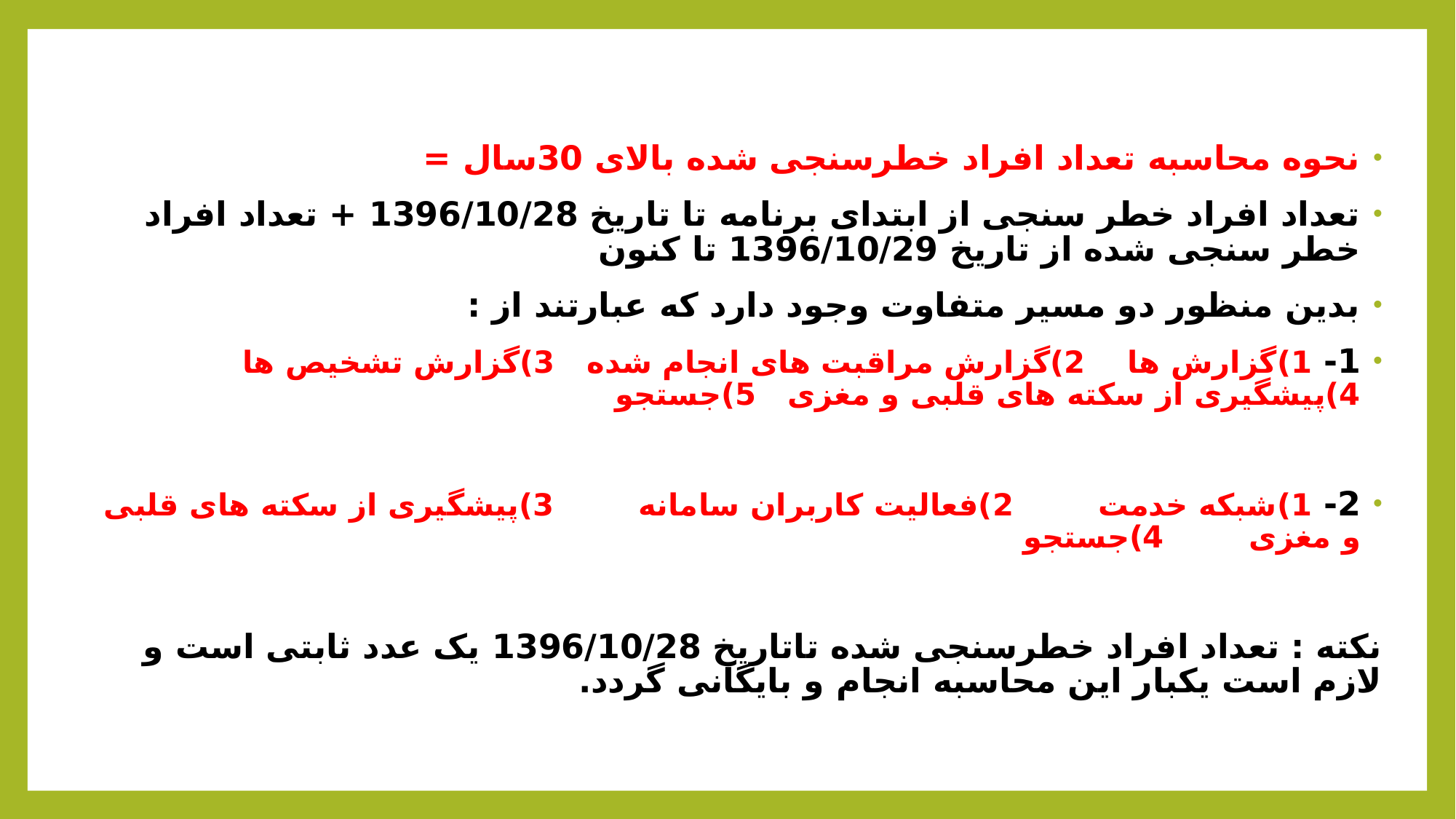

نحوه محاسبه تعداد افراد خطرسنجی شده بالای 30سال =
تعداد افراد خطر سنجی از ابتدای برنامه تا تاریخ 1396/10/28 + تعداد افراد خطر سنجی شده از تاریخ 1396/10/29 تا کنون
بدین منظور دو مسیر متفاوت وجود دارد که عبارتند از :
1- 1)گزارش ها    2)گزارش مراقبت های انجام شده   3)گزارش تشخیص ها   4)پیشگیری از سکته های قلبی و مغزی   5)جستجو

2- 1)شبکه خدمت        2)فعالیت کاربران سامانه        3)پیشگیری از سکته های قلبی و مغزی        4)جستجو

نکته : تعداد افراد خطرسنجی شده تاتاریخ 1396/10/28 یک عدد ثابتی است و لازم است یکبار این محاسبه انجام و بایگانی گردد.